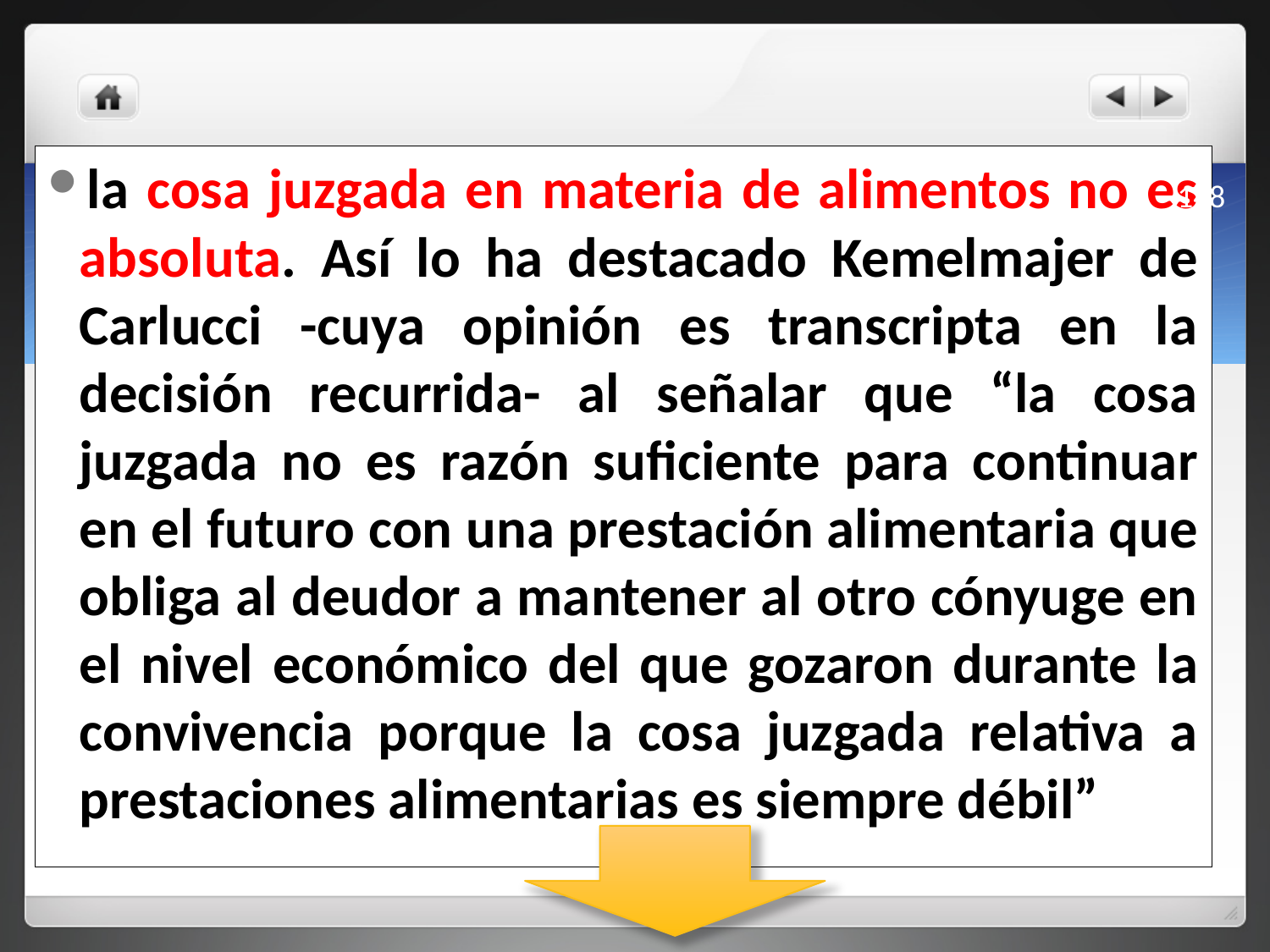

la cosa juzgada en materia de alimentos no es absoluta. Así lo ha destacado Kemelmajer de Carlucci -cuya opinión es transcripta en la decisión recurrida- al señalar que “la cosa juzgada no es razón suficiente para continuar en el futuro con una prestación alimentaria que obliga al deudor a mantener al otro cónyuge en el nivel económico del que gozaron durante la convivencia porque la cosa juzgada relativa a prestaciones alimentarias es siempre débil”
148